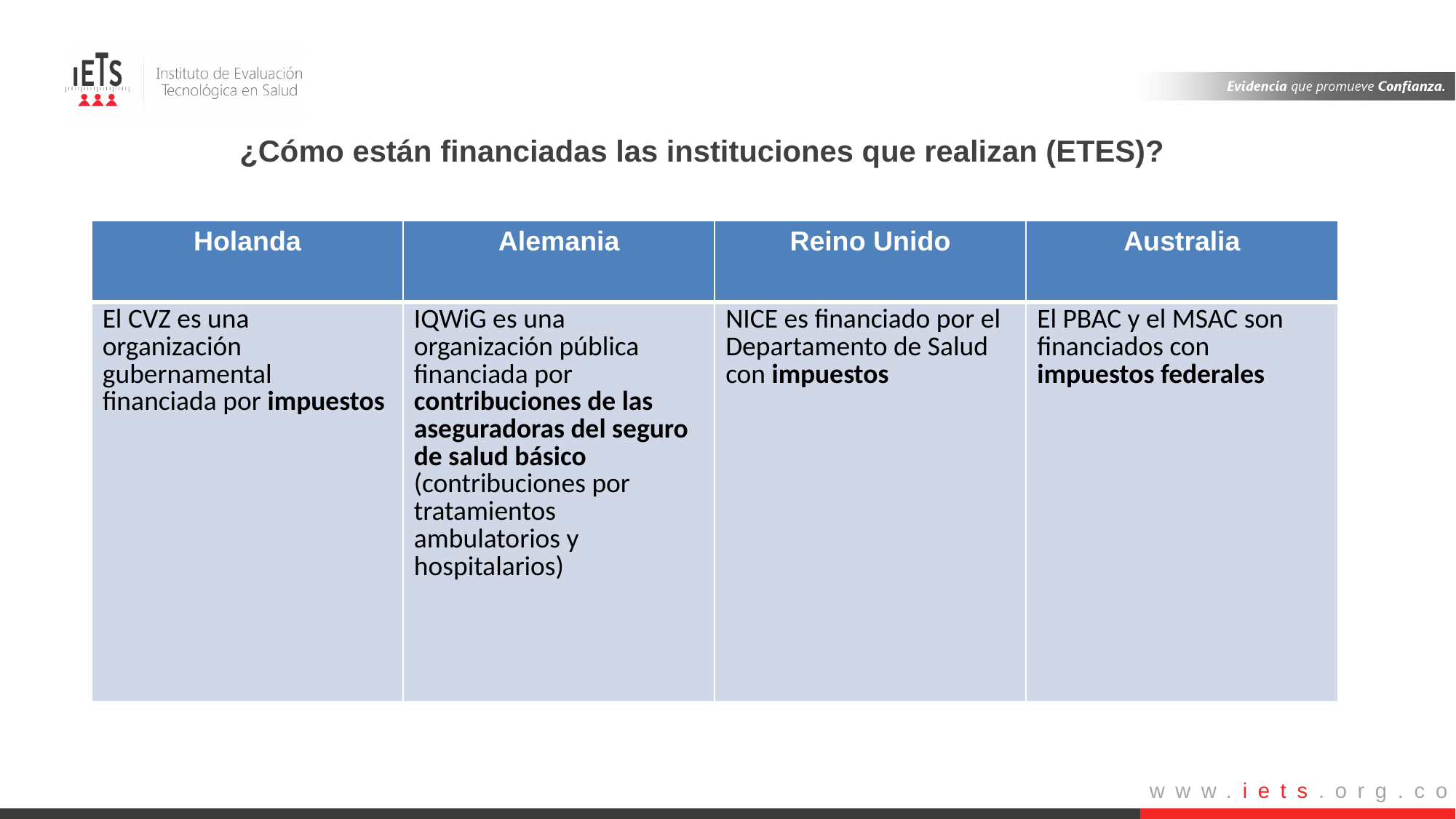

¿Cómo están financiadas las instituciones que realizan (ETES)?
| Holanda | Alemania | Reino Unido | Australia |
| --- | --- | --- | --- |
| El CVZ es una organización gubernamental financiada por impuestos | IQWiG es una organización pública financiada por contribuciones de las aseguradoras del seguro de salud básico (contribuciones por tratamientos ambulatorios y hospitalarios) | NICE es financiado por el Departamento de Salud con impuestos | El PBAC y el MSAC son financiados con impuestos federales |